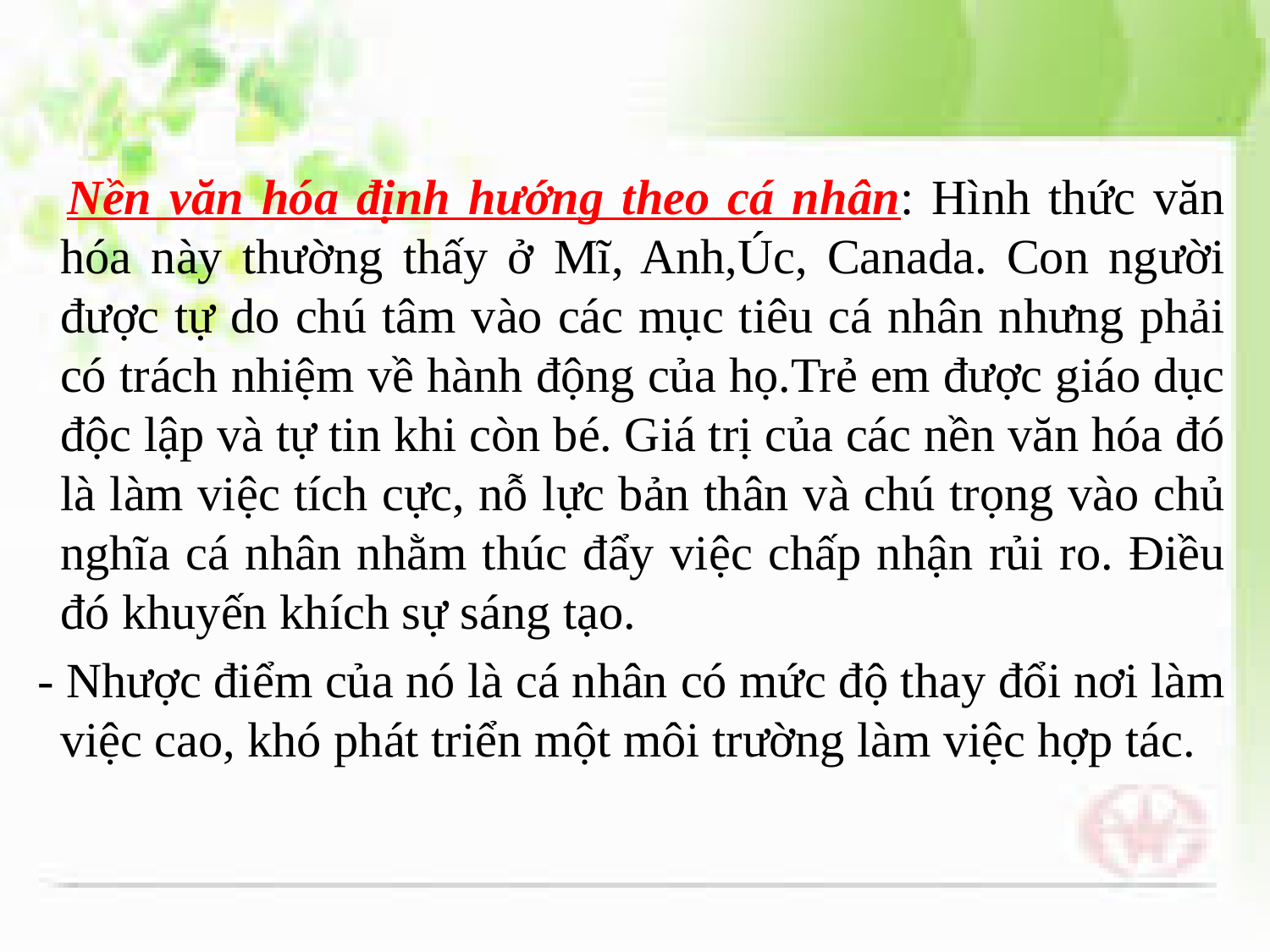

Nền văn hóa định hướng theo cá nhân: Hình thức văn hóa này thường thấy ở Mĩ, Anh,Úc, Canada. Con người được tự do chú tâm vào các mục tiêu cá nhân nhưng phải có trách nhiệm về hành động của họ.Trẻ em được giáo dục độc lập và tự tin khi còn bé. Giá trị của các nền văn hóa đó là làm việc tích cực, nỗ lực bản thân và chú trọng vào chủ nghĩa cá nhân nhằm thúc đẩy việc chấp nhận rủi ro. Điều đó khuyến khích sự sáng tạo.
  - Nhược điểm của nó là cá nhân có mức độ thay đổi nơi làm việc cao, khó phát triển một môi trường làm việc hợp tác.